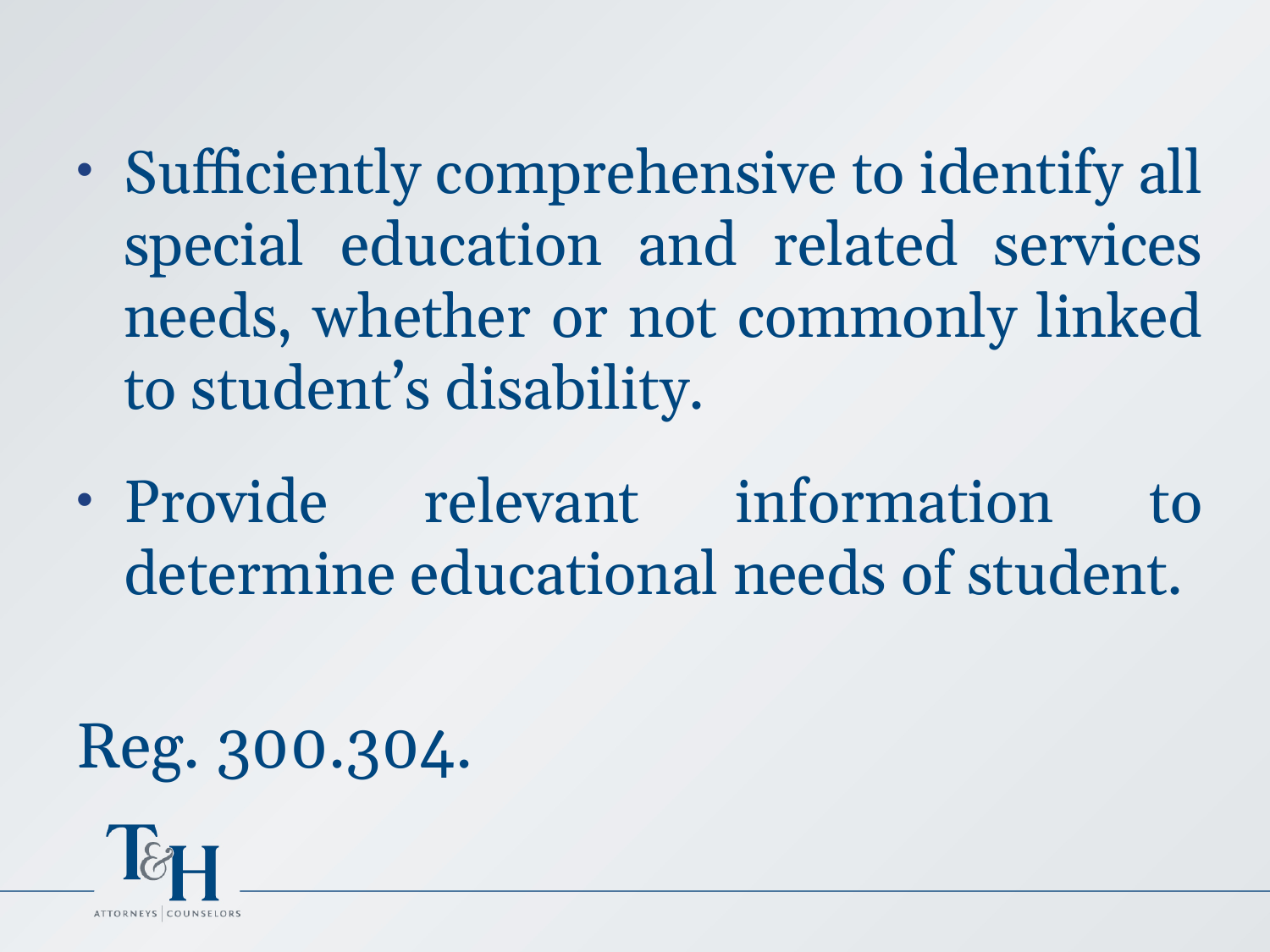

Sufficiently comprehensive to identify all special education and related services needs, whether or not commonly linked to student’s disability.

Provide relevant information to determine educational needs of student.

Reg. 300.304.